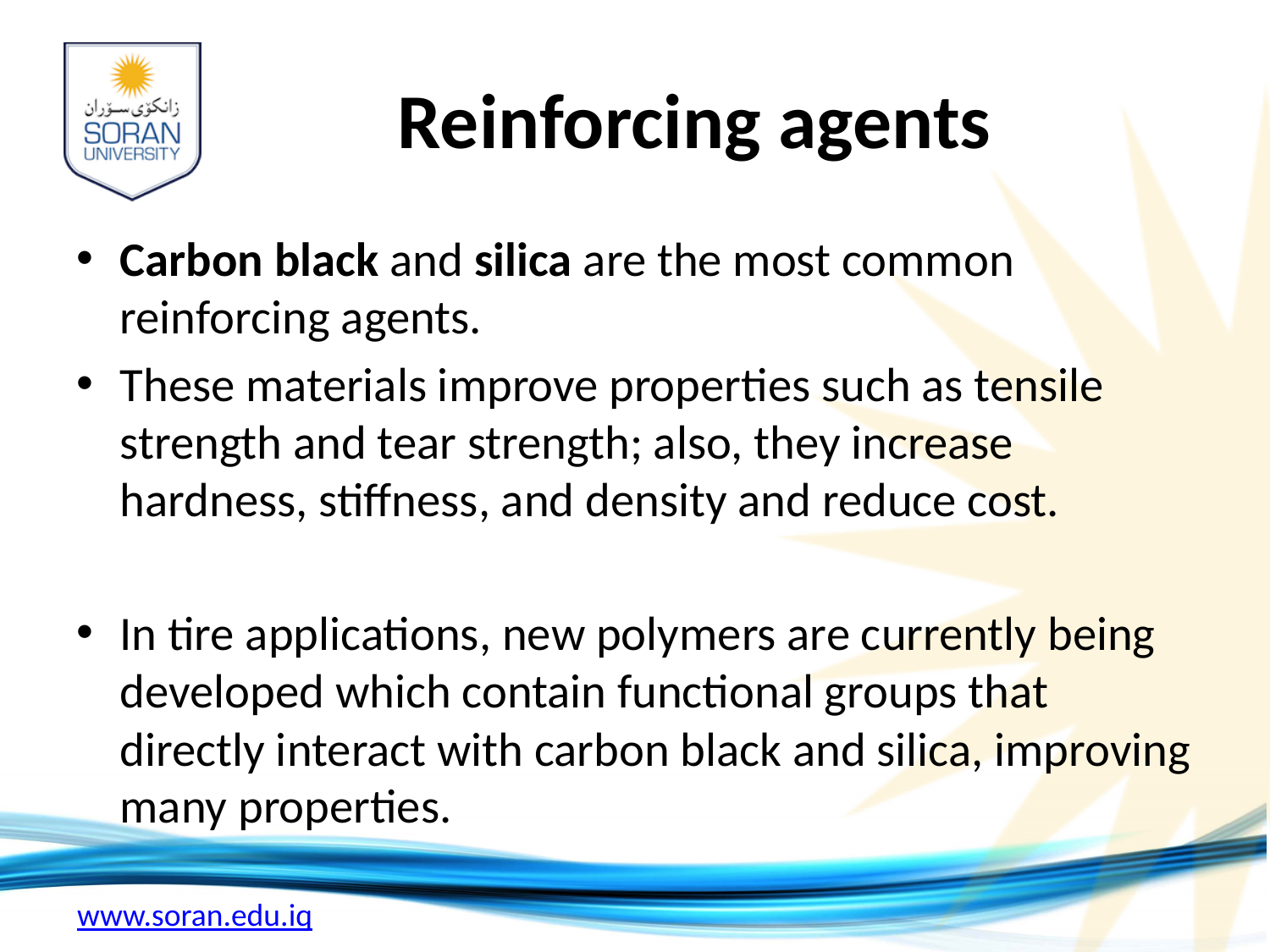

# Reinforcing agents
Carbon black and silica are the most common reinforcing agents.
These materials improve properties such as tensile strength and tear strength; also, they increase hardness, stiffness, and density and reduce cost.

In tire applications, new polymers are currently being developed which contain functional groups that directly interact with carbon black and silica, improving many properties.